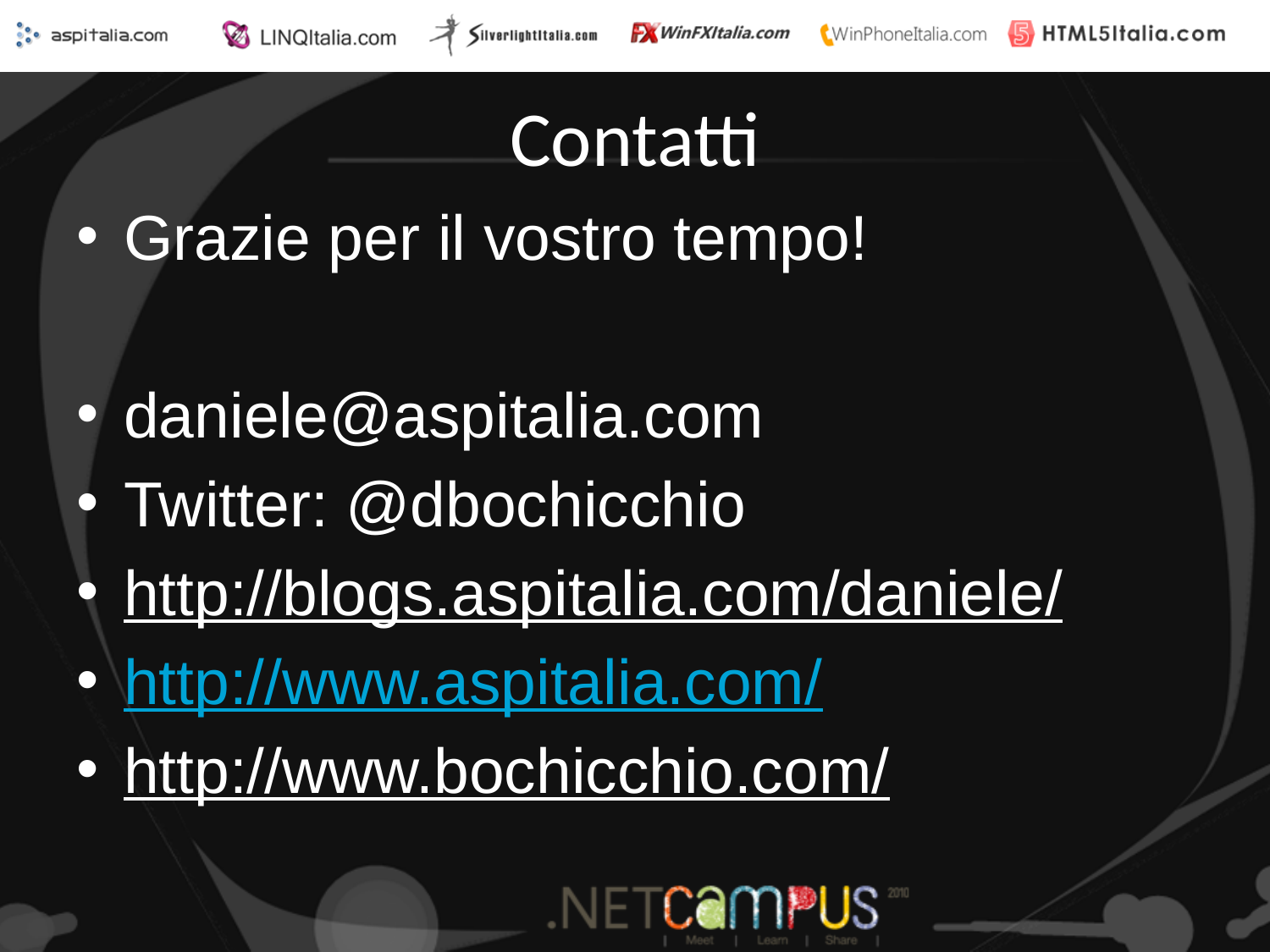

# Contatti
Grazie per il vostro tempo!

daniele@aspitalia.com
Twitter: @dbochicchio
http://blogs.aspitalia.com/daniele/
http://www.aspitalia.com/
http://www.bochicchio.com/